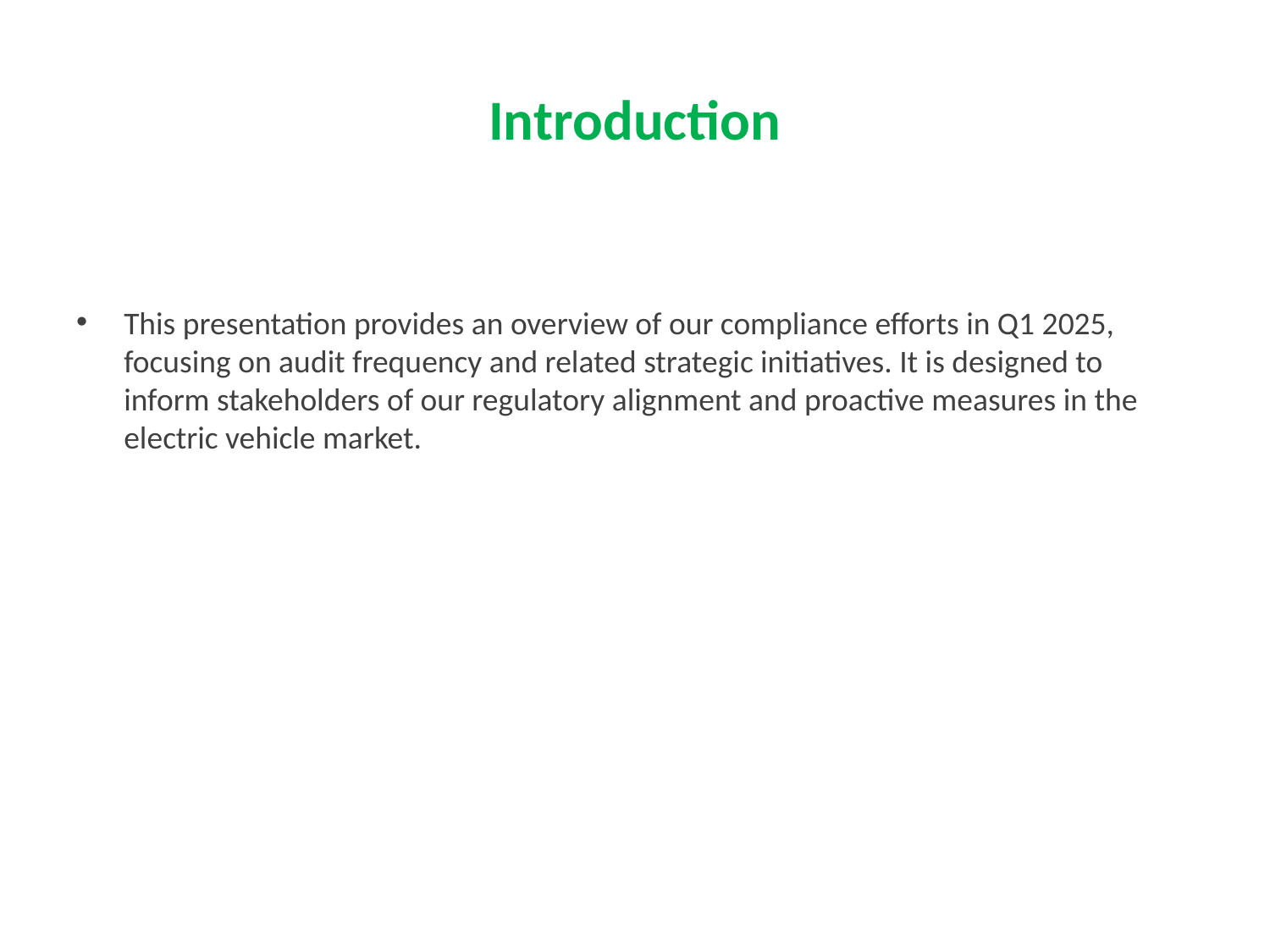

# Introduction

This presentation provides an overview of our compliance efforts in Q1 2025, focusing on audit frequency and related strategic initiatives. It is designed to inform stakeholders of our regulatory alignment and proactive measures in the electric vehicle market.